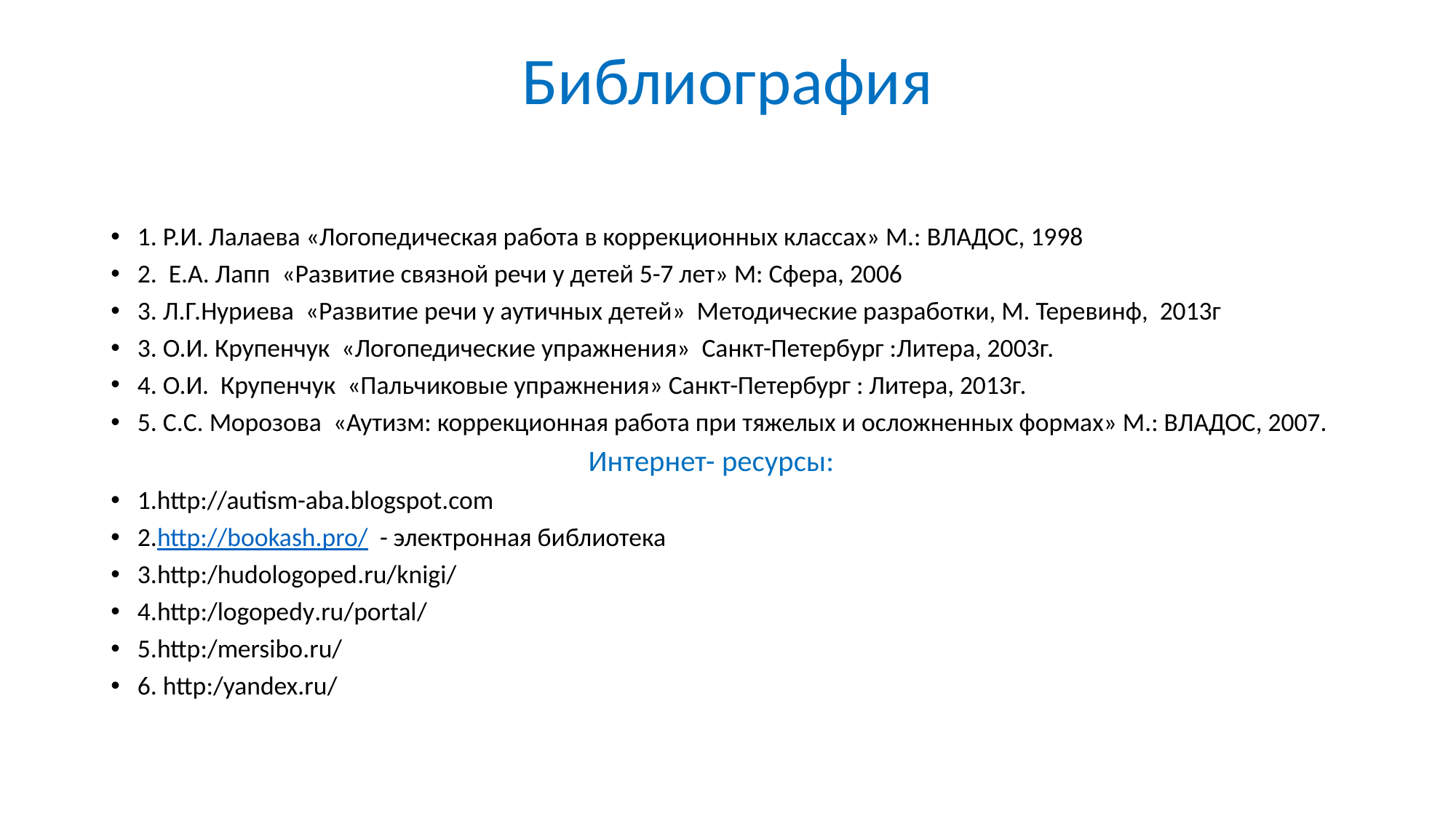

# Библиография
1. Р.И. Лалаева «Логопедическая работа в коррекционных классах» М.: ВЛАДОС, 1998
2.  Е.А. Лапп  «Развитие связной речи у детей 5-7 лет» М: Сфера, 2006
3. Л.Г.Нуриева  «Развитие речи у аутичных детей»  Методические разработки, М. Теревинф,  2013г
3. О.И. Крупенчук  «Логопедические упражнения»  Санкт-Петербург :Литера, 2003г.
4. О.И.  Крупенчук  «Пальчиковые упражнения» Санкт-Петербург : Литера, 2013г.
5. С.С. Морозова  «Аутизм: коррекционная работа при тяжелых и осложненных формах» М.: ВЛАДОС, 2007.
                                                                                  Интернет- ресурсы:
1.http://autism-aba.blogspot.com
2.http://bookash.pro/  - электронная библиотека
3.http:/hudologoped.ru/knigi/
4.http:/logopedy.ru/portal/
5.http:/mersibo.ru/
6. http:/yandex.ru/